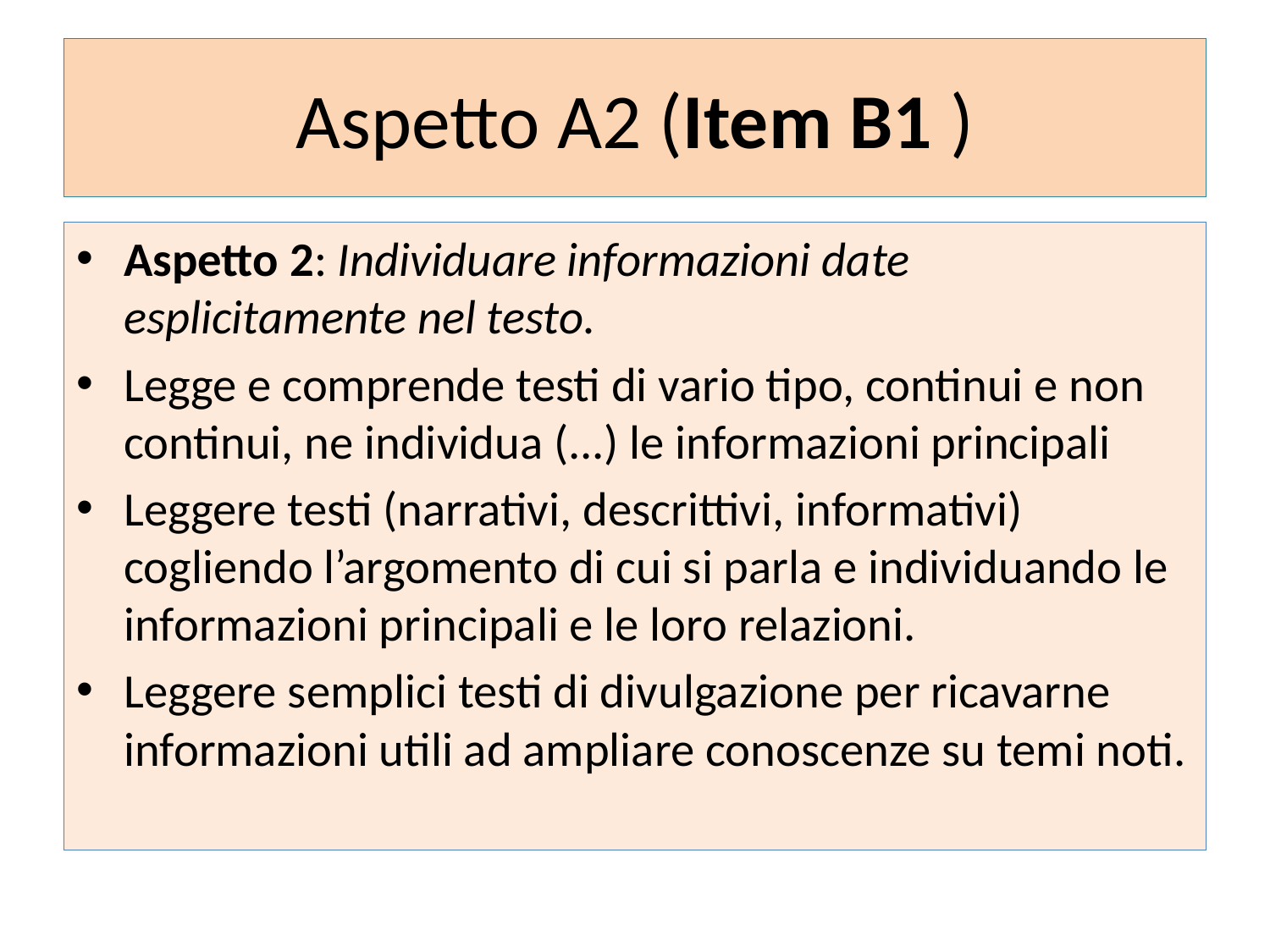

# Aspetto A2 (Item B1 )
Aspetto 2: Individuare informazioni date esplicitamente nel testo.
Legge e comprende testi di vario tipo, continui e non continui, ne individua (...) le informazioni principali
Leggere testi (narrativi, descrittivi, informativi) cogliendo l’argomento di cui si parla e individuando le informazioni principali e le loro relazioni.
Leggere semplici testi di divulgazione per ricavarne informazioni utili ad ampliare conoscenze su temi noti.